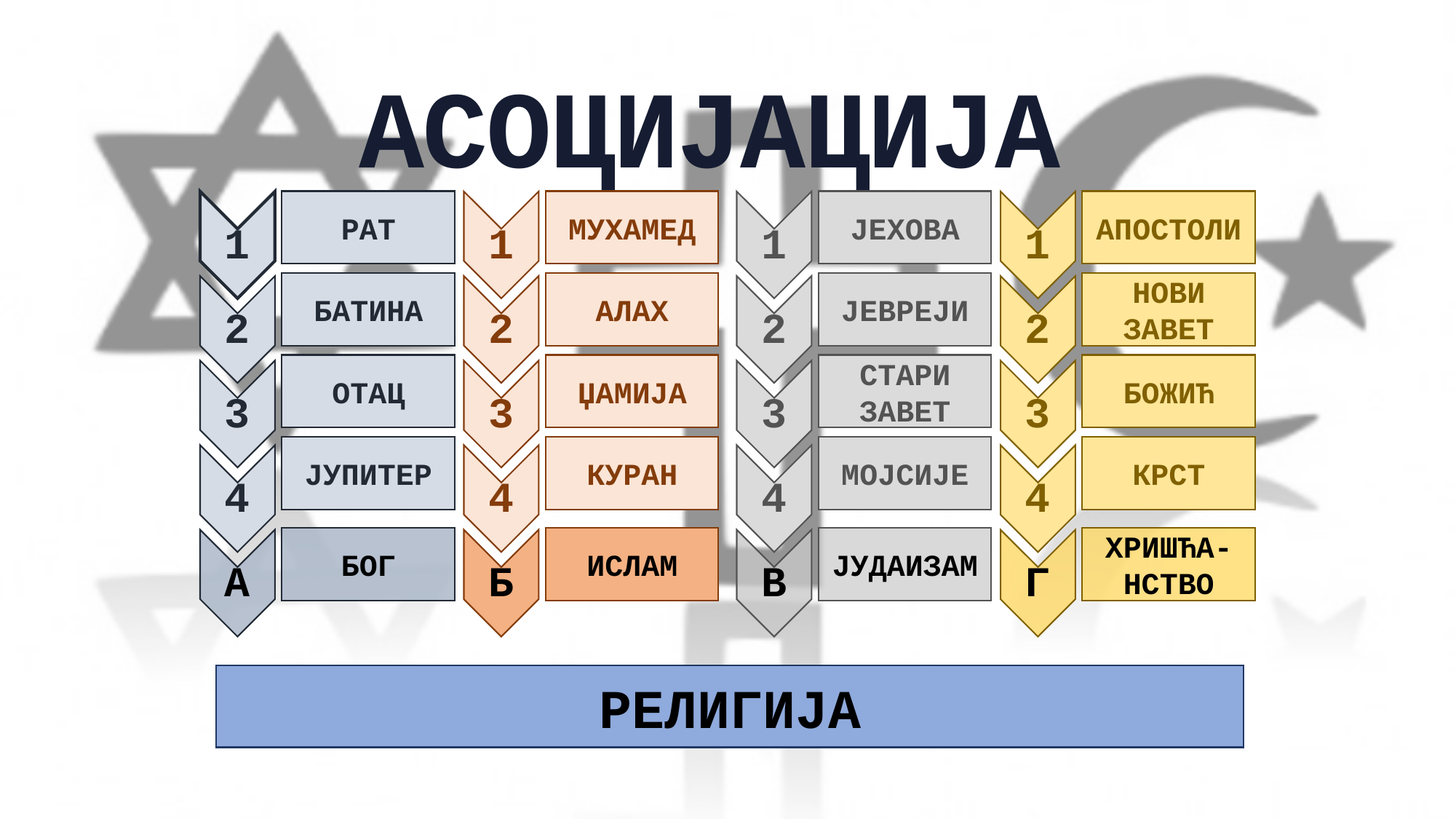

АСОЦИЈАЦИЈА
1
2
3
4
А
РАТ
1
2
3
4
Б
МУХАМЕД
1
2
3
4
В
ЈЕХОВА
1
2
3
4
Г
АПОСТОЛИ
БАТИНА
АЛАХ
ЈЕВРЕЈИ
НОВИ ЗАВЕТ
ОТАЦ
ЏАМИЈА
СТАРИ ЗАВЕТ
БОЖИЋ
ЈУПИТЕР
КУРАН
МОЈСИЈЕ
КРСТ
БОГ
ИСЛАМ
ЈУДАИЗАМ
ХРИШЋА-НСТВО
РЕЛИГИЈА